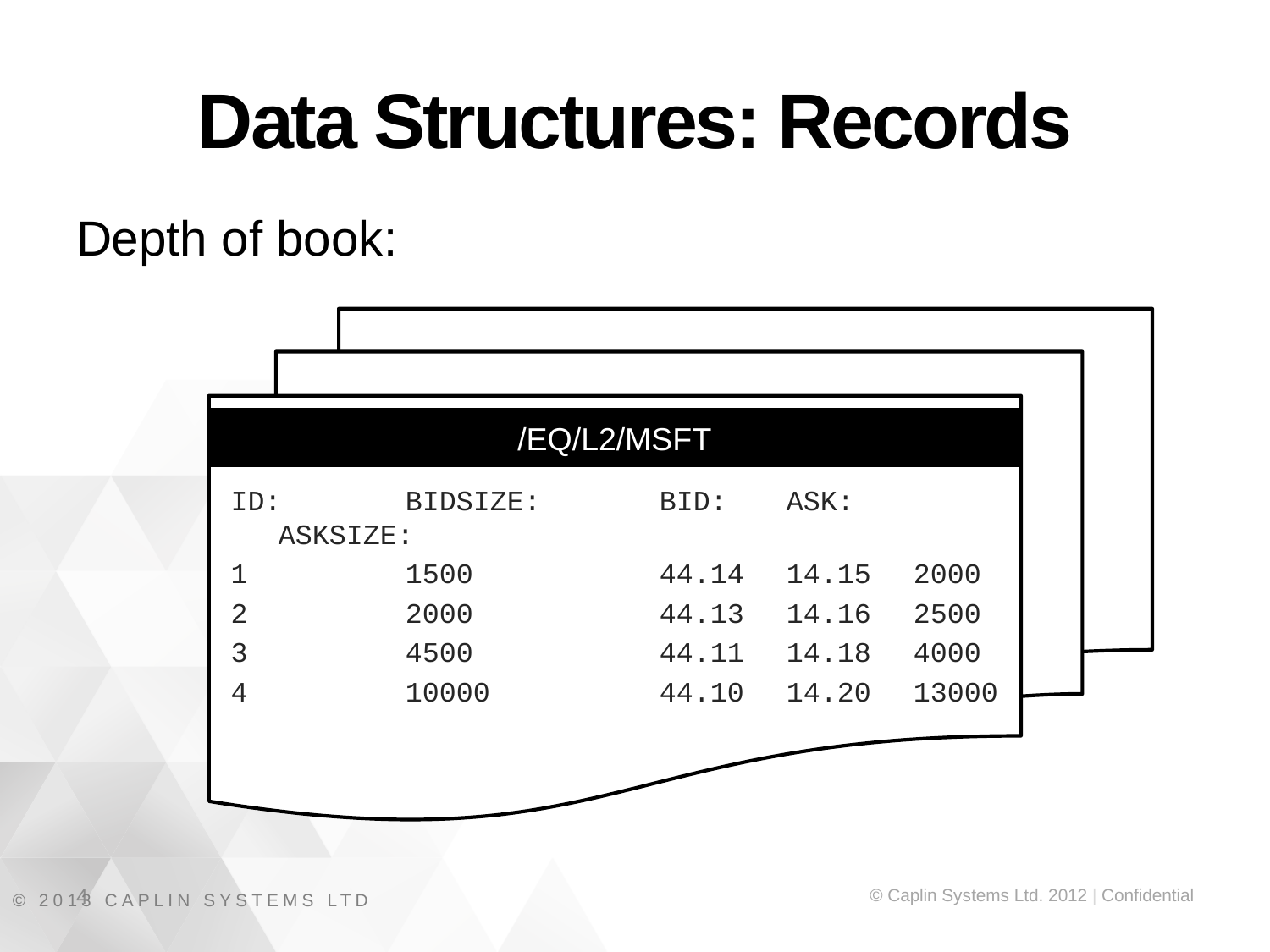

# Data Structures: Records
Depth of book:

/EQ/L2/MSFT
ID:	BIDSIZE:	BID:	ASK:	ASKSIZE:
1		1500		44.14	14.15	2000
2		2000		44.13	14.16	2500
3		4500		44.11	14.18	4000
4		10000		44.10	14.20	13000

4
© 2013 CAPLIN SYSTEMS LTD